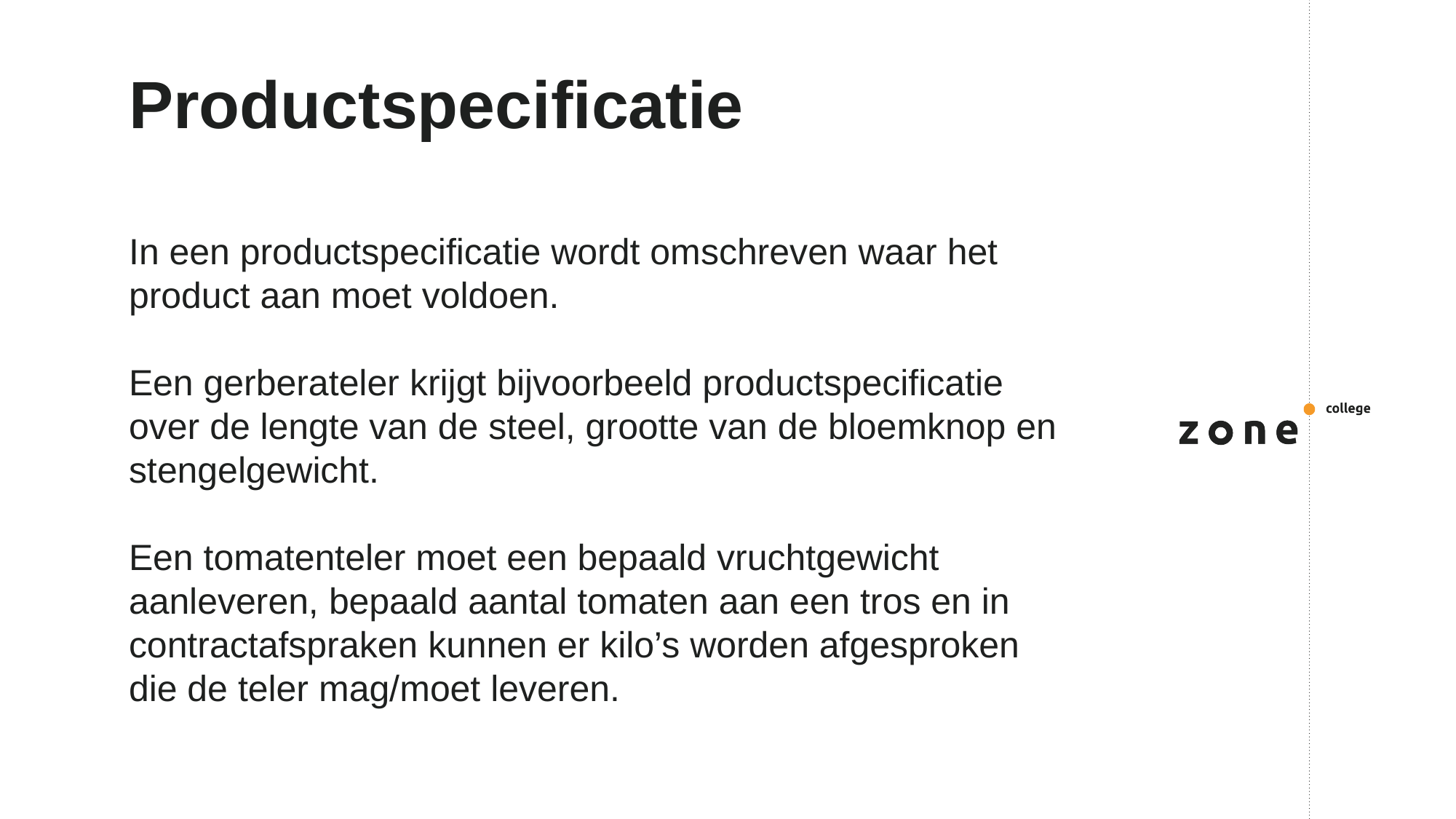

# Productspecificatie
In een productspecificatie wordt omschreven waar het product aan moet voldoen.

Een gerberateler krijgt bijvoorbeeld productspecificatie over de lengte van de steel, grootte van de bloemknop en stengelgewicht.

Een tomatenteler moet een bepaald vruchtgewicht aanleveren, bepaald aantal tomaten aan een tros en in contractafspraken kunnen er kilo’s worden afgesproken die de teler mag/moet leveren.